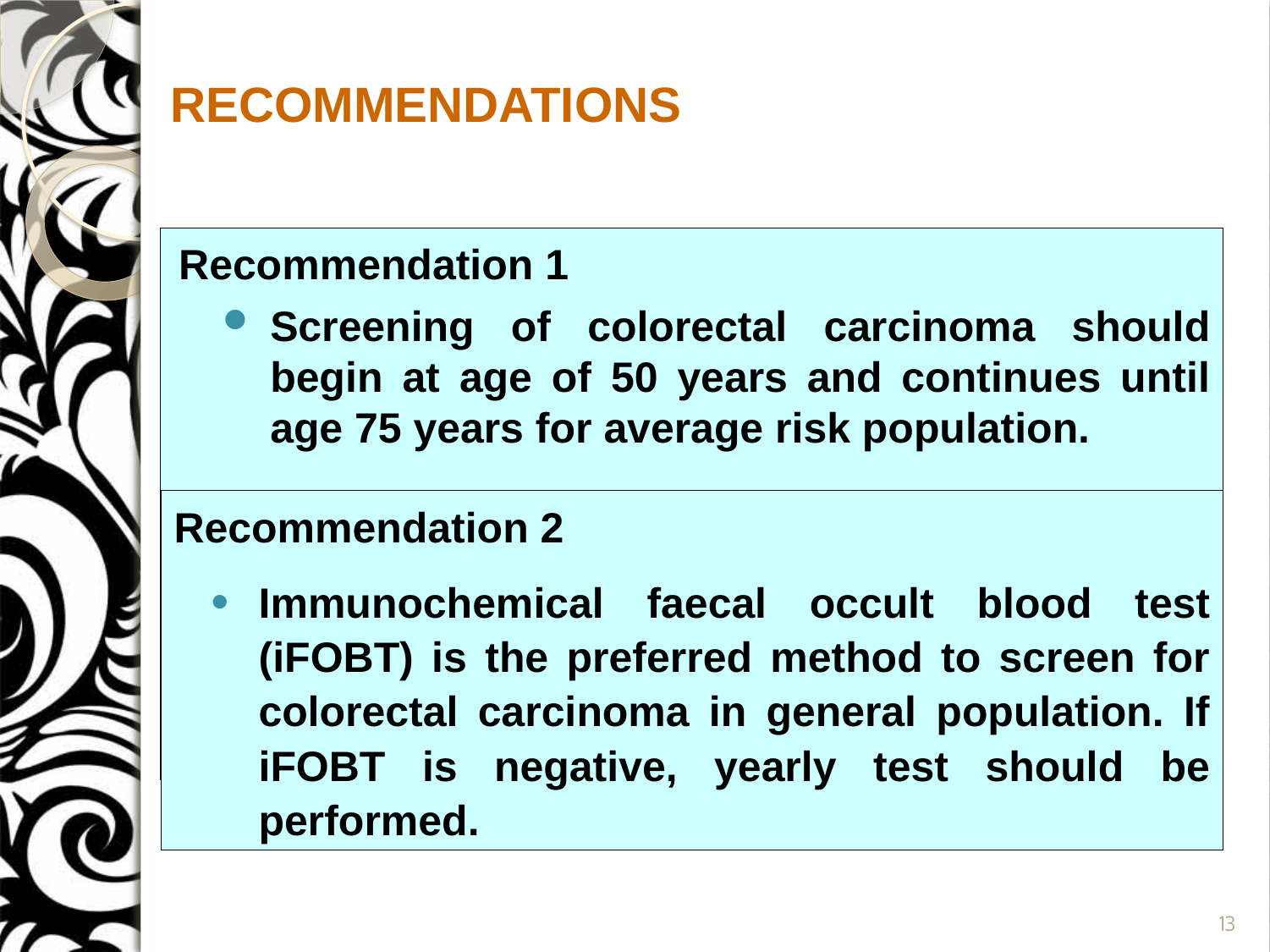

RECOMMENDATIONS
Recommendation 1
Screening of colorectal carcinoma should begin at age of 50 years and continues until age 75 years for average risk population.
Recommendation 2
Immunochemical faecal occult blood test (iFOBT) is the preferred method to screen for colorectal carcinoma in general population. If iFOBT is negative, yearly test should be performed.
13